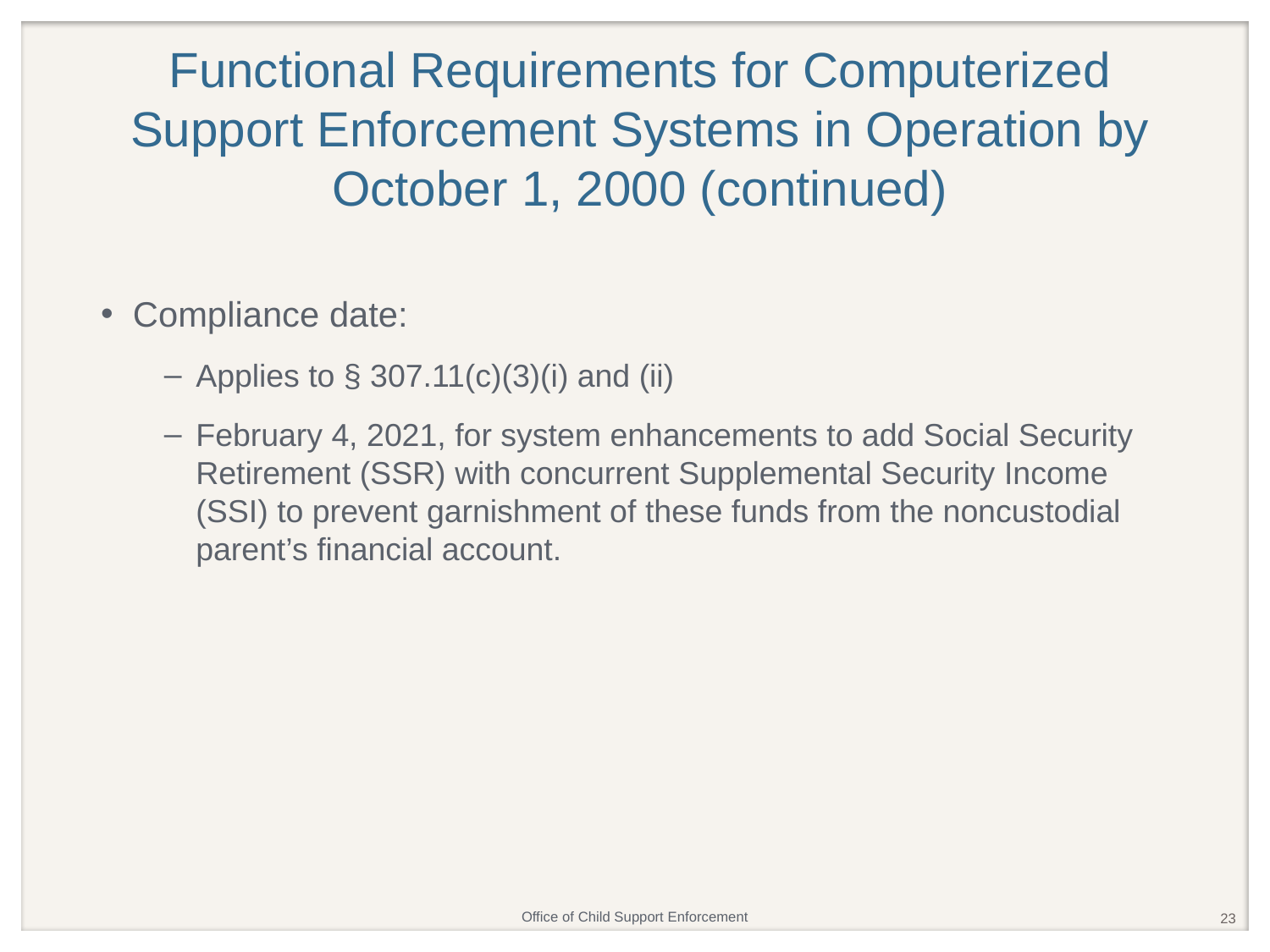

# Functional Requirements for Computerized Support Enforcement Systems in Operation by October 1, 2000 (continued)
Compliance date:
Applies to § 307.11(c)(3)(i) and (ii)
February 4, 2021, for system enhancements to add Social Security Retirement (SSR) with concurrent Supplemental Security Income (SSI) to prevent garnishment of these funds from the noncustodial parent’s financial account.

23